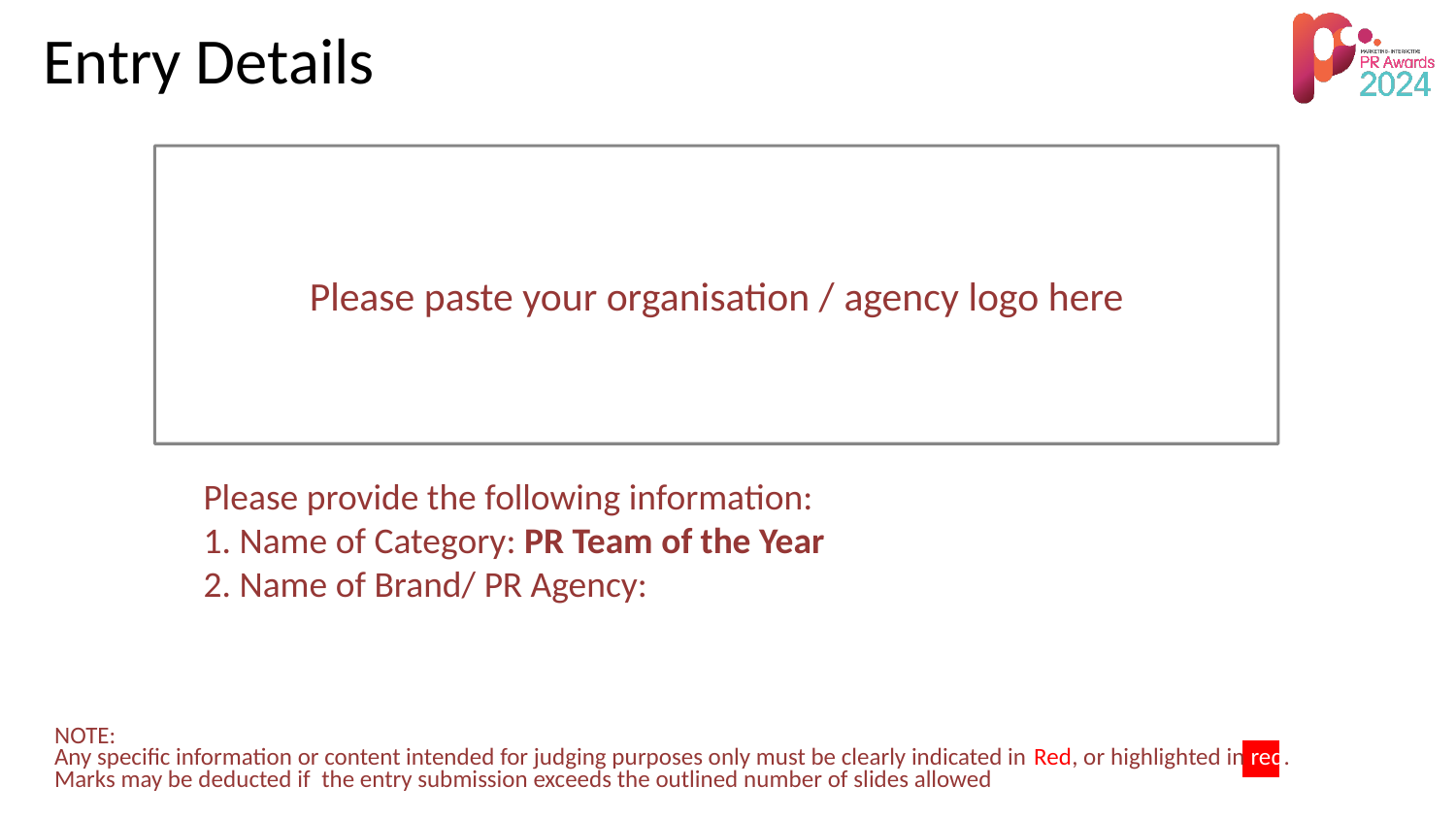

Entry Details
Please paste your organisation / agency logo here
Please provide the following information:
1. Name of Category: PR Team of the Year
2. Name of Brand/ PR Agency:
NOTE: 
Any specific information or content intended for judging purposes only must be clearly indicated in Red, or highlighted in red. 
Marks may be deducted if  the entry submission exceeds the outlined number of slides allowed